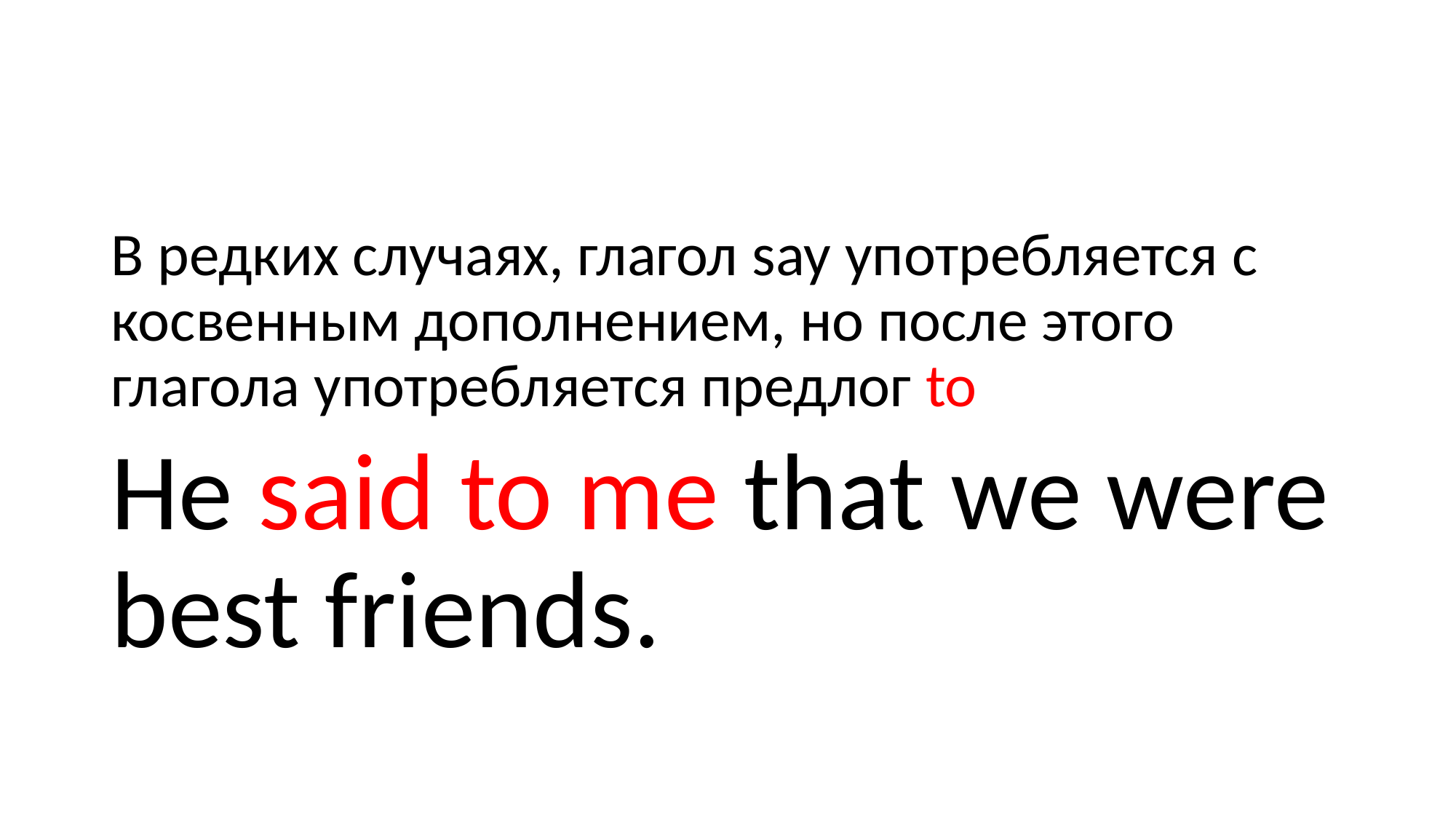

#
В редких случаях, глагол say употребляется с косвенным дополнением, но после этого глагола употребляется предлог to
He said to me that we were best friends.